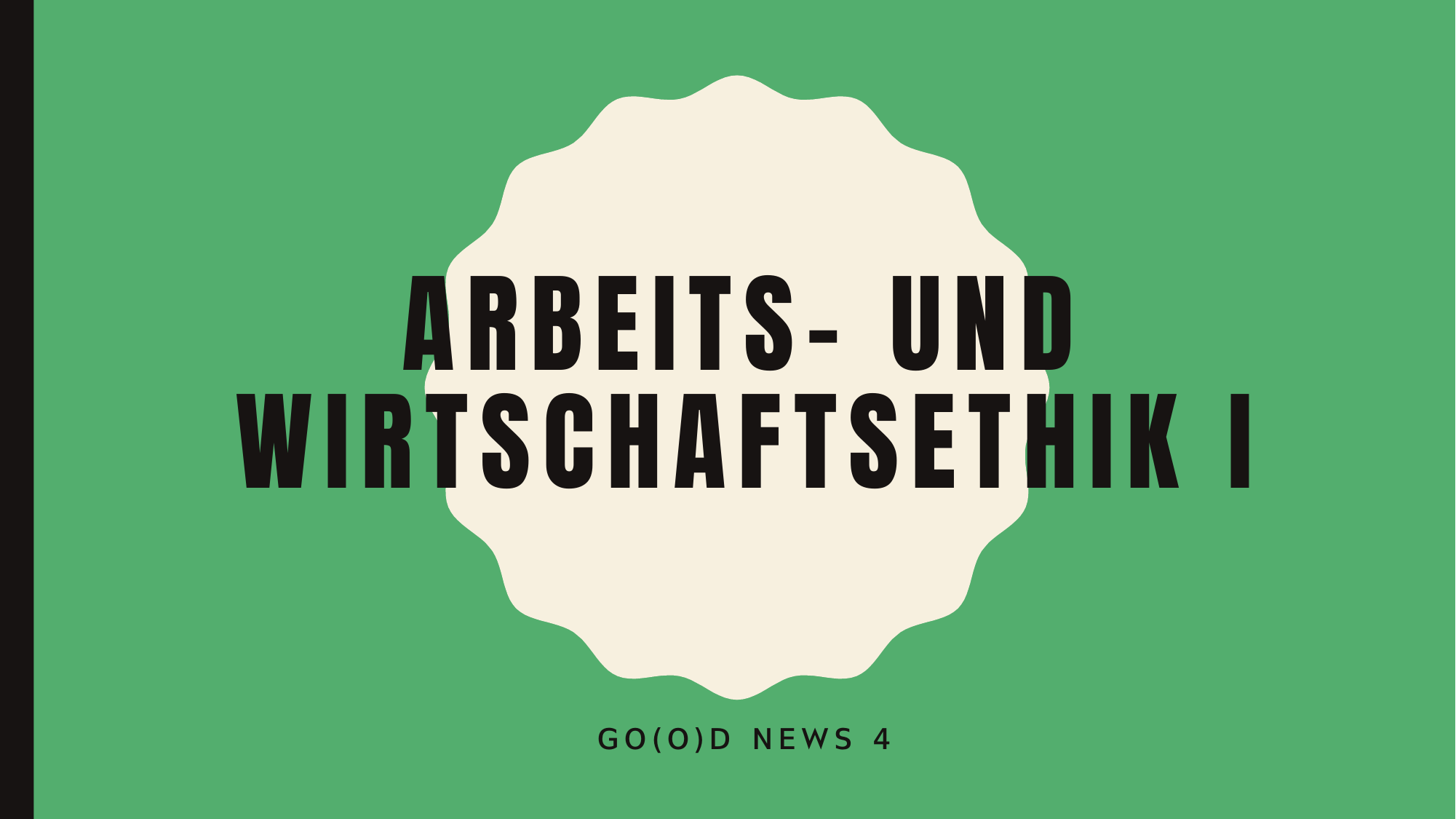

# Arbeits- und Wirtschaftsethik I
Go(o)d News 4